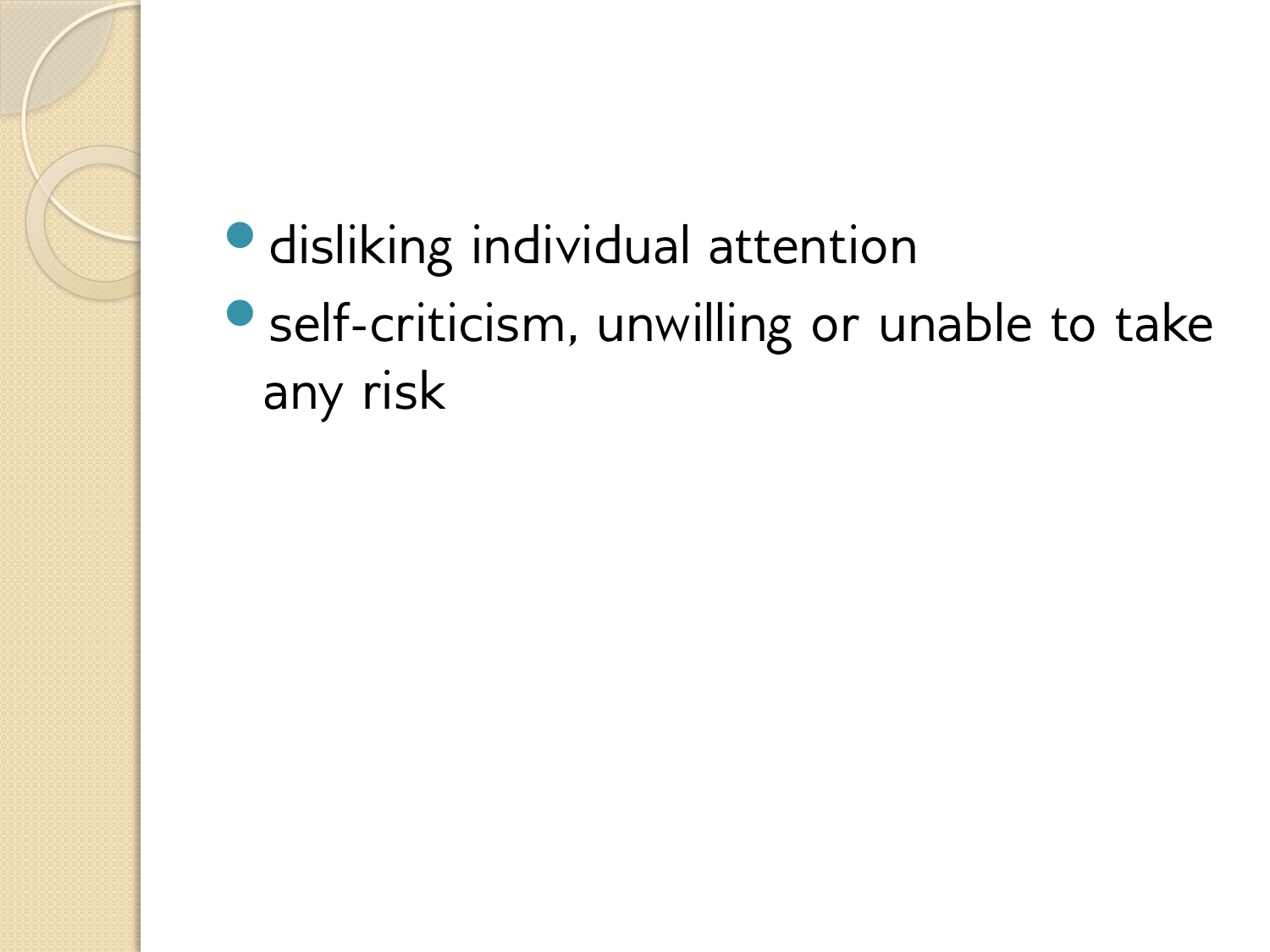

#
disliking individual attention
self-criticism, unwilling or unable to take any risk